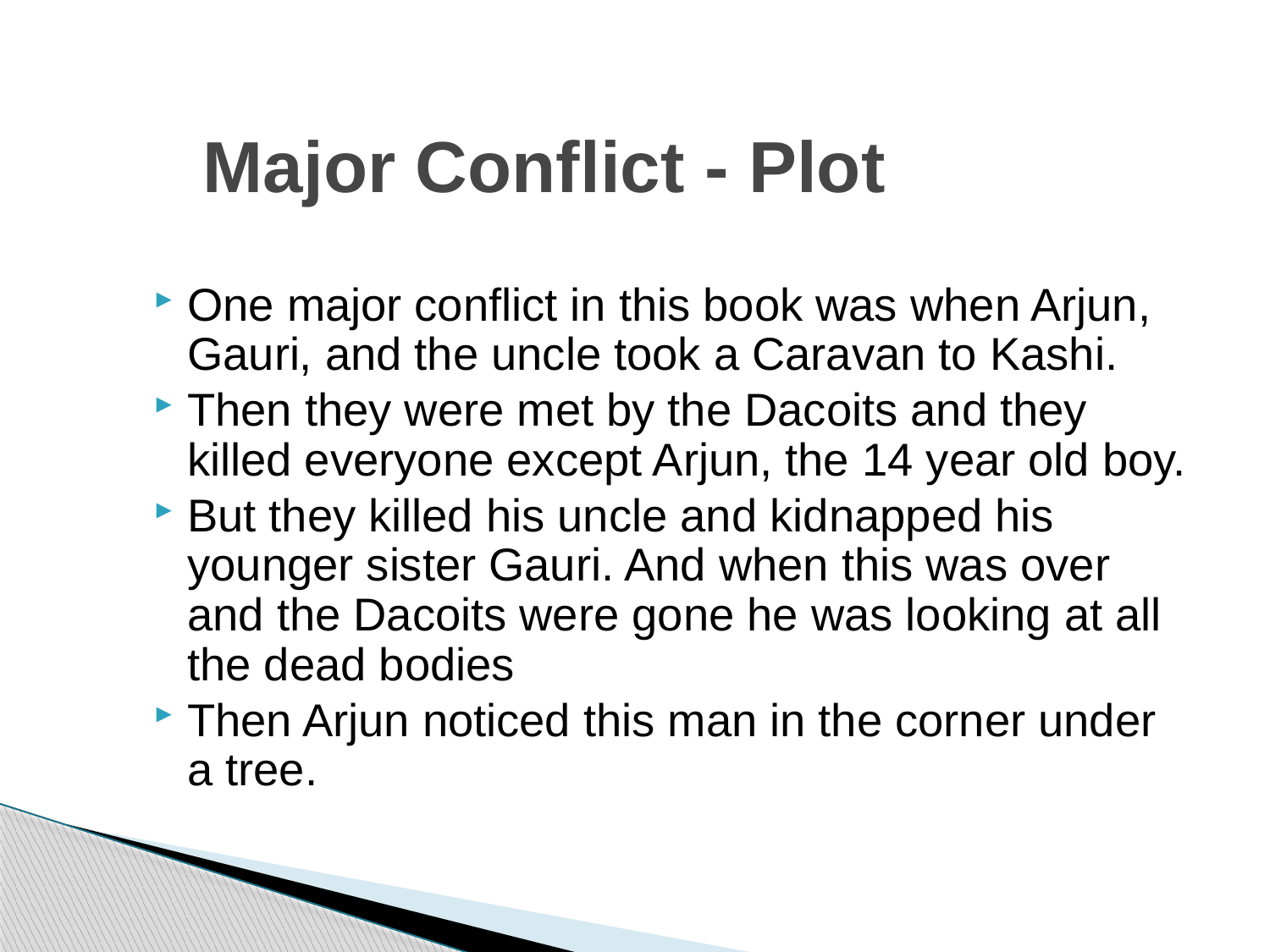

Major Conflict - Plot
One major conflict in this book was when Arjun, Gauri, and the uncle took a Caravan to Kashi.
Then they were met by the Dacoits and they killed everyone except Arjun, the 14 year old boy.
But they killed his uncle and kidnapped his younger sister Gauri. And when this was over and the Dacoits were gone he was looking at all the dead bodies
Then Arjun noticed this man in the corner under a tree.